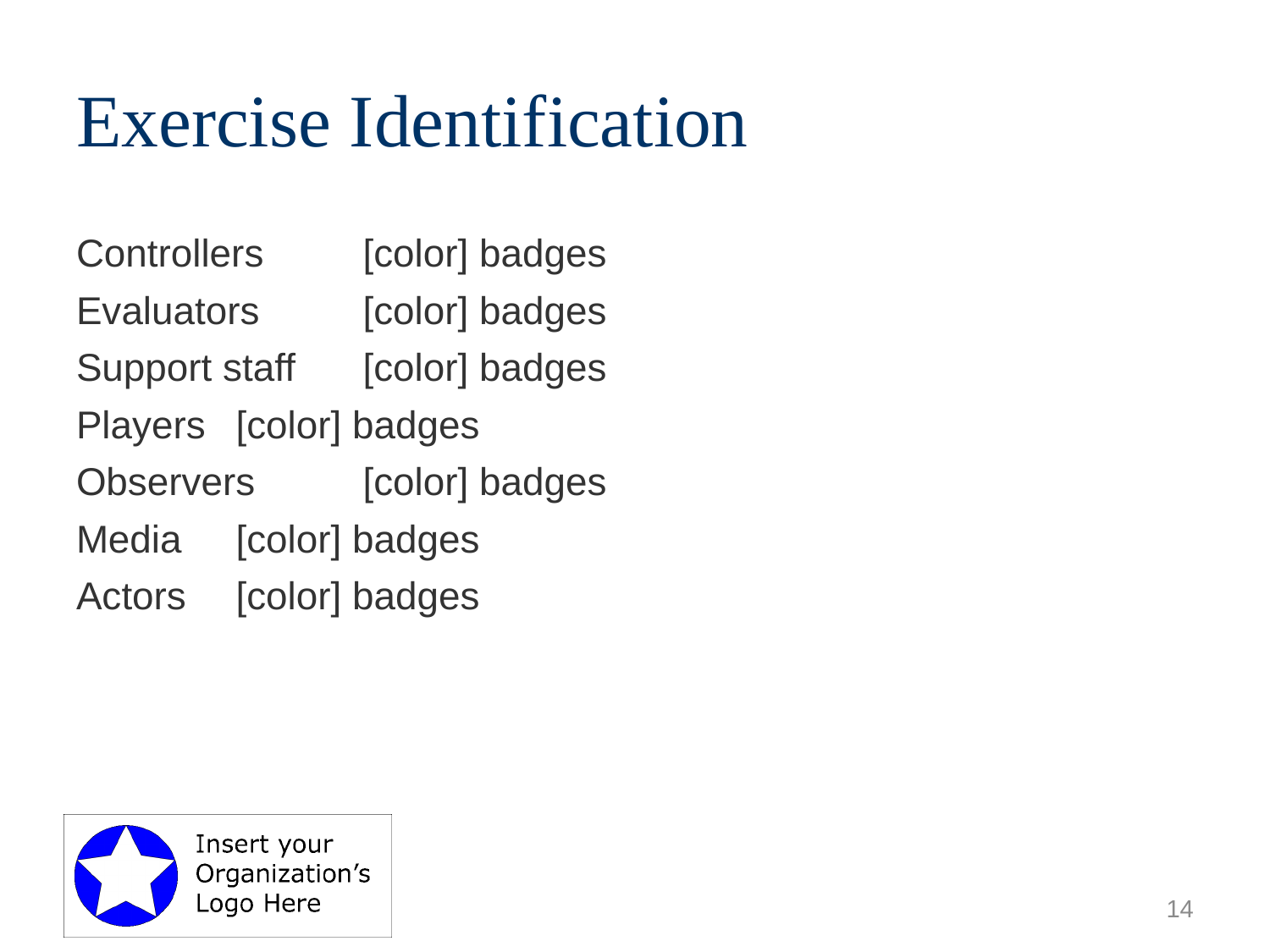

# Exercise Identification
Controllers	[color] badges
Evaluators	[color] badges
Support staff	[color] badges
Players	[color] badges
Observers	[color] badges
Media	[color] badges
Actors	[color] badges
14